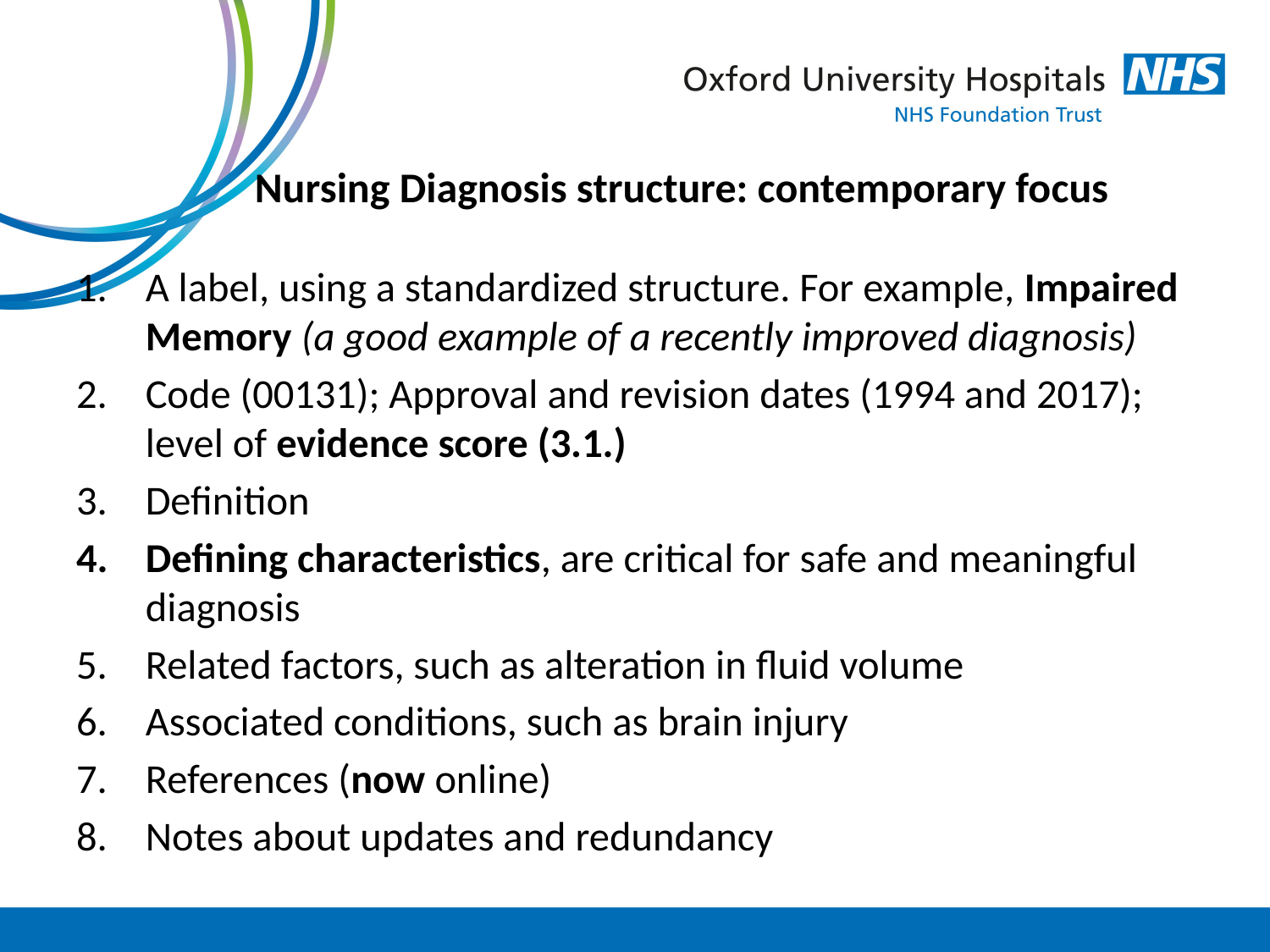

# Nursing Diagnosis structure: contemporary focus
A label, using a standardized structure. For example, Impaired Memory (a good example of a recently improved diagnosis)
Code (00131); Approval and revision dates (1994 and 2017); level of evidence score (3.1.)
Definition
Defining characteristics, are critical for safe and meaningful diagnosis
Related factors, such as alteration in fluid volume
Associated conditions, such as brain injury
References (now online)
Notes about updates and redundancy